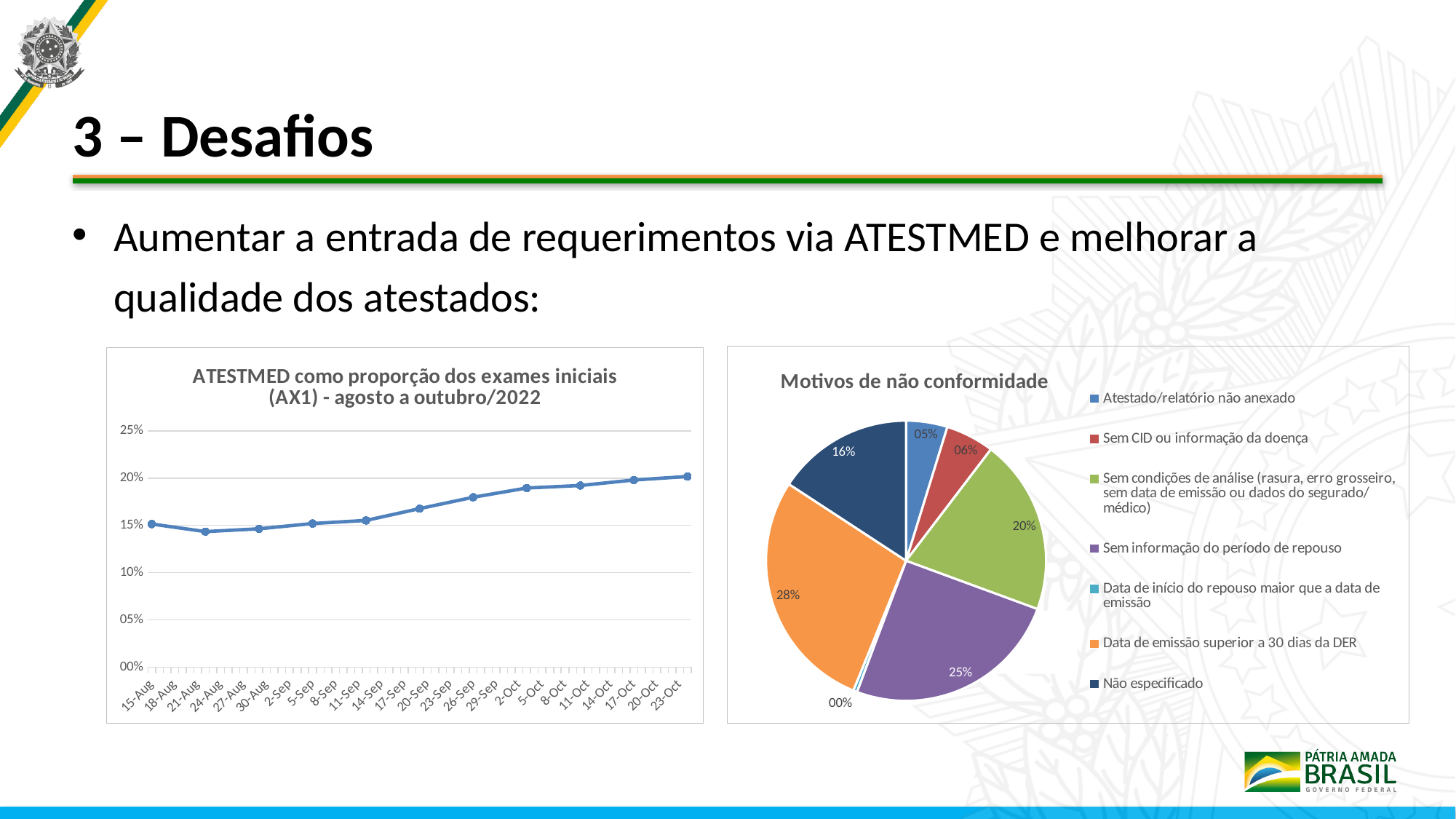

# 3 – Desafios

Aumentar a entrada de requerimentos via ATESTMED e melhorar a qualidade dos atestados:

### Chart: Motivos de não conformidade

| Category |  |
|---|---|
| Atestado/relatório não anexado | 0.047725278484213034 |
| Sem CID ou informação da doença | 0.05591992742307292 |
| Sem condições de análise (rasura, erro grosseiro, sem data de emissão ou dados do segurado/médico) | 0.20241229048617618 |
| Sem informação do período de repouso | 0.2509406743110397 |
| Data de início do repouso maior que a data de emissão | 0.004461696336947307 |
| Data de emissão superior a 30 dias da DER | 0.2806853165573551 |
| Não especificado | 0.15785481640119572 |

### Chart: ATESTMED como proporção dos exames iniciais (AX1) - agosto a outubro/2022

| Category |  |
|---|---|
| 44788 | 0.15139860732256916 |
| 44795 | 0.1434070591861899 |
| 44802 | 0.14635336160074874 |
| 44809 | 0.15194930147840216 |
| 44816 | 0.15523070901298358 |
| 44823 | 0.1677286180835487 |
| 44830 | 0.1797600181118406 |
| 44837 | 0.18956355760725854 |
| 44844 | 0.1921792819037005 |
| 44851 | 0.19802740462933038 |
| 44858 | 0.20172633888501046 |